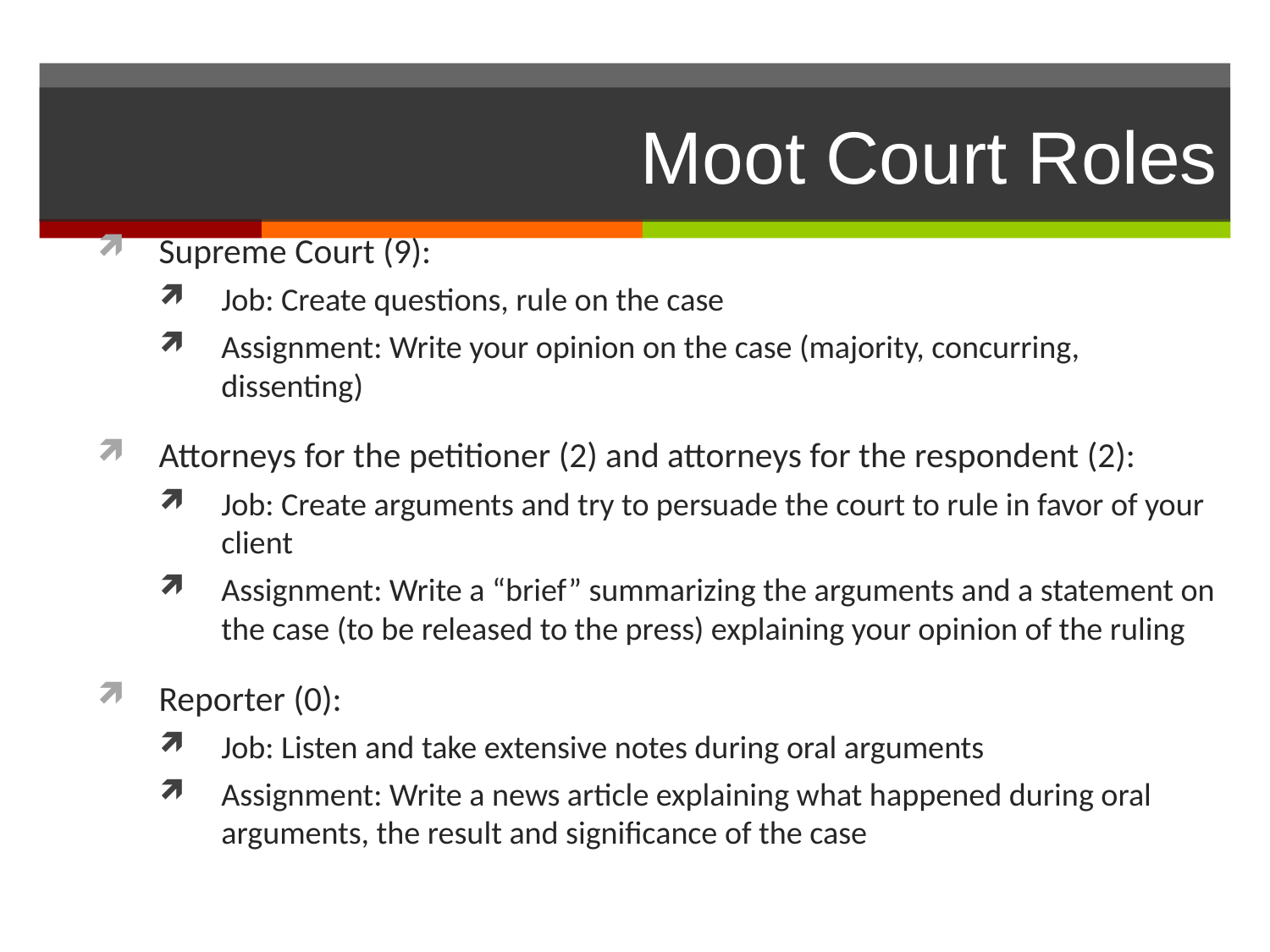

# Moot Court Roles
Supreme Court (9):
Job: Create questions, rule on the case
Assignment: Write your opinion on the case (majority, concurring, dissenting)
Attorneys for the petitioner (2) and attorneys for the respondent (2):
Job: Create arguments and try to persuade the court to rule in favor of your client
Assignment: Write a “brief” summarizing the arguments and a statement on the case (to be released to the press) explaining your opinion of the ruling
Reporter (0):
Job: Listen and take extensive notes during oral arguments
Assignment: Write a news article explaining what happened during oral arguments, the result and significance of the case